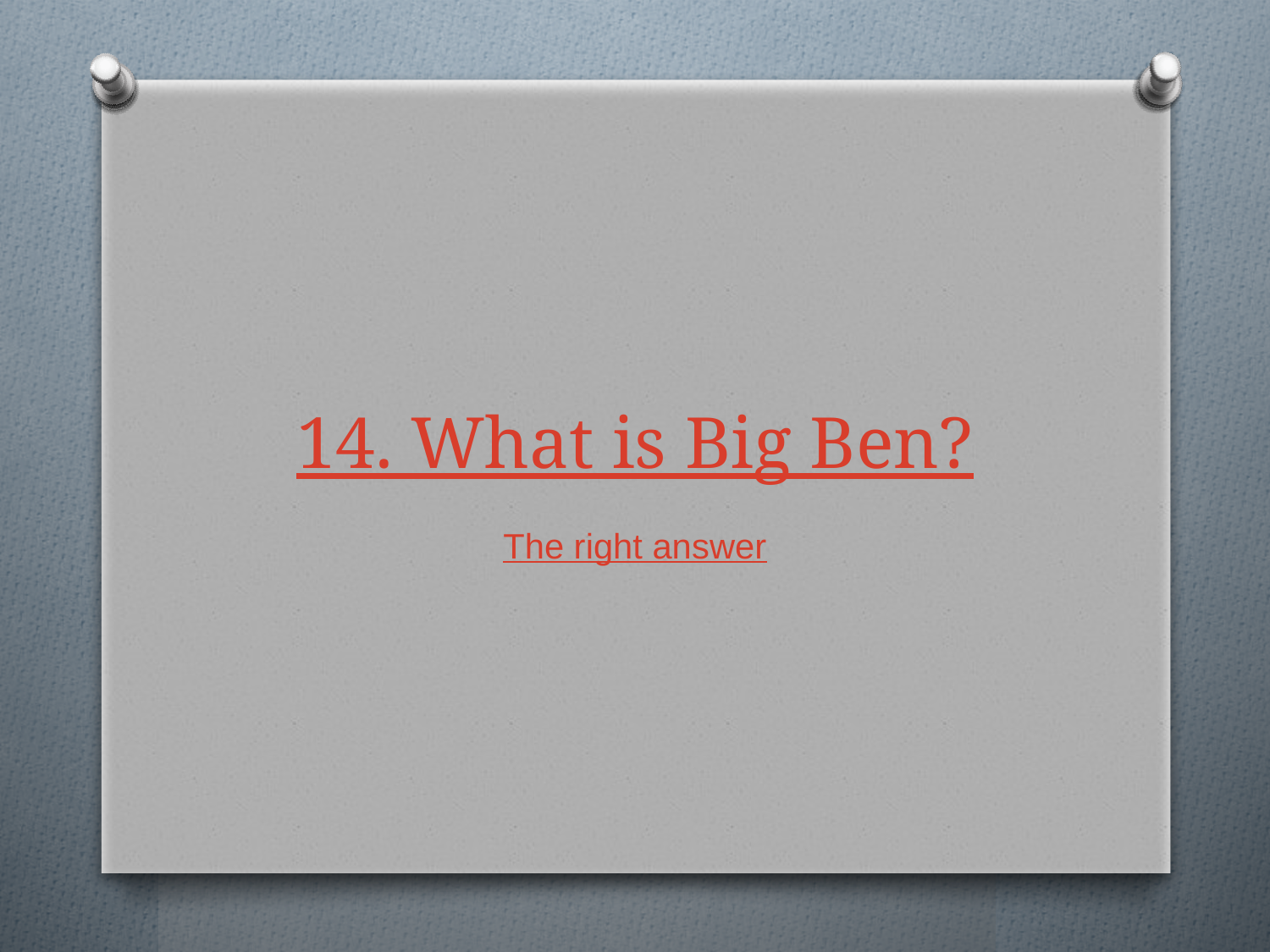

# 14. What is Big Ben?
The right answer